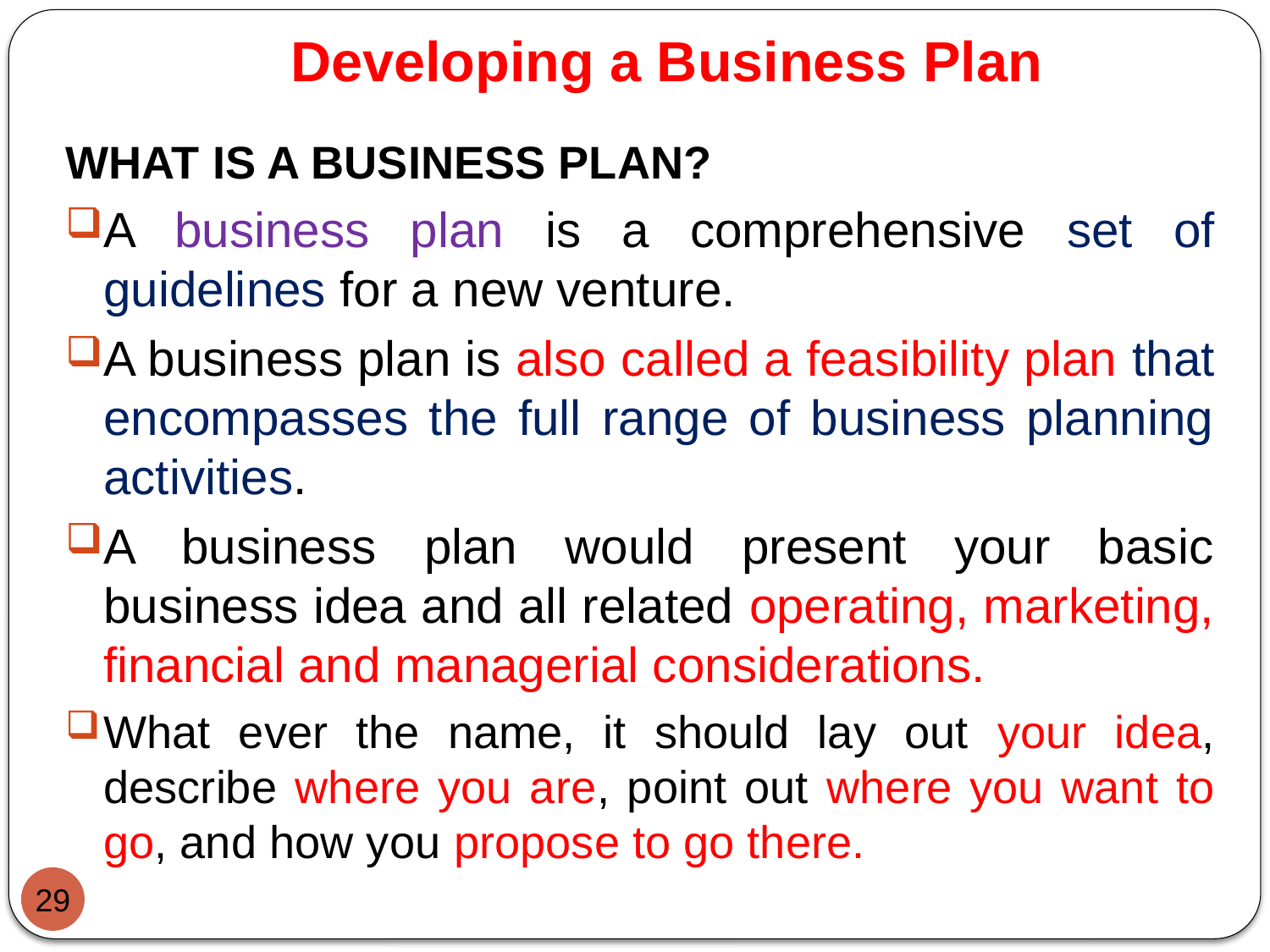

# Developing a Business Plan
WHAT IS A BUSINESS PLAN?
A business plan is a comprehensive set of guidelines for a new venture.
A business plan is also called a feasibility plan that encompasses the full range of business planning activities.
A business plan would present your basic business idea and all related operating, marketing, financial and managerial considerations.
What ever the name, it should lay out your idea, describe where you are, point out where you want to go, and how you propose to go there.

29